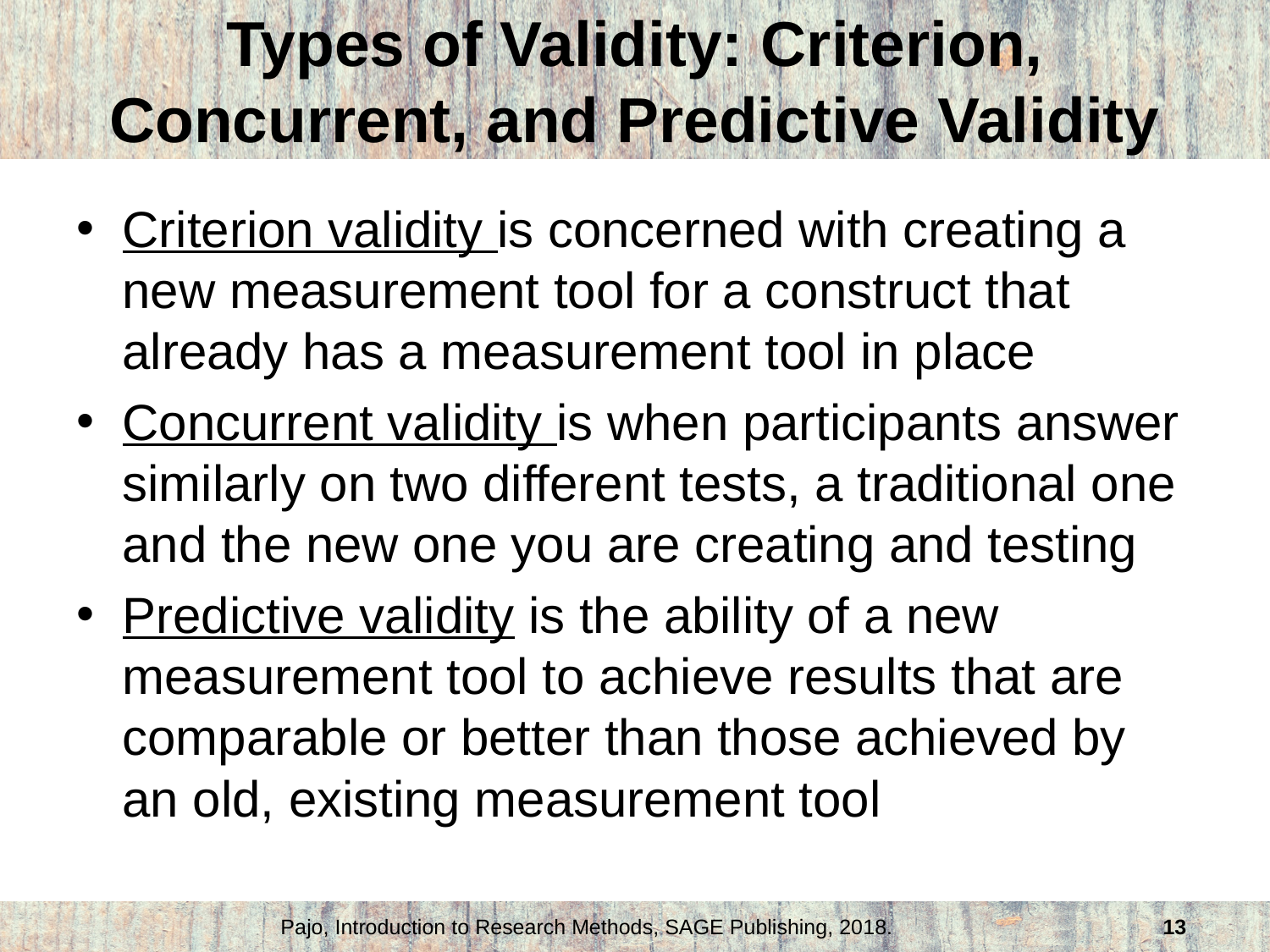

# Types of Validity: Criterion, Concurrent, and Predictive Validity
Criterion validity is concerned with creating a new measurement tool for a construct that already has a measurement tool in place
Concurrent validity is when participants answer similarly on two different tests, a traditional one and the new one you are creating and testing
Predictive validity is the ability of a new measurement tool to achieve results that are comparable or better than those achieved by an old, existing measurement tool

Pajo, Introduction to Research Methods, SAGE Publishing, 2018.
13